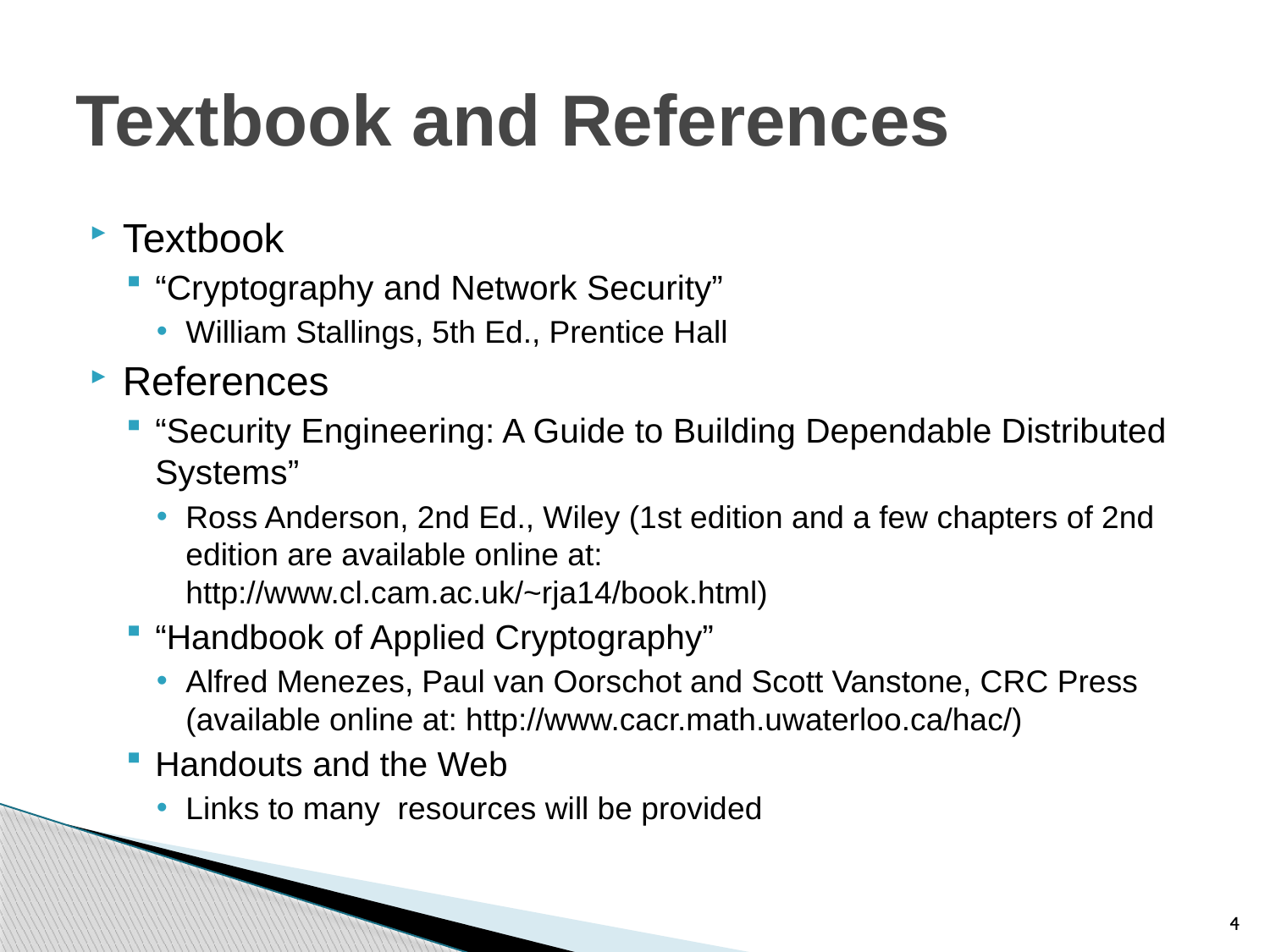

# Textbook and References
Textbook
“Cryptography and Network Security”
William Stallings, 5th Ed., Prentice Hall
References
“Security Engineering: A Guide to Building Dependable Distributed Systems”
Ross Anderson, 2nd Ed., Wiley (1st edition and a few chapters of 2nd edition are available online at: http://www.cl.cam.ac.uk/~rja14/book.html)
“Handbook of Applied Cryptography”
Alfred Menezes, Paul van Oorschot and Scott Vanstone, CRC Press (available online at: http://www.cacr.math.uwaterloo.ca/hac/)
Handouts and the Web
Links to many  resources will be provided

4